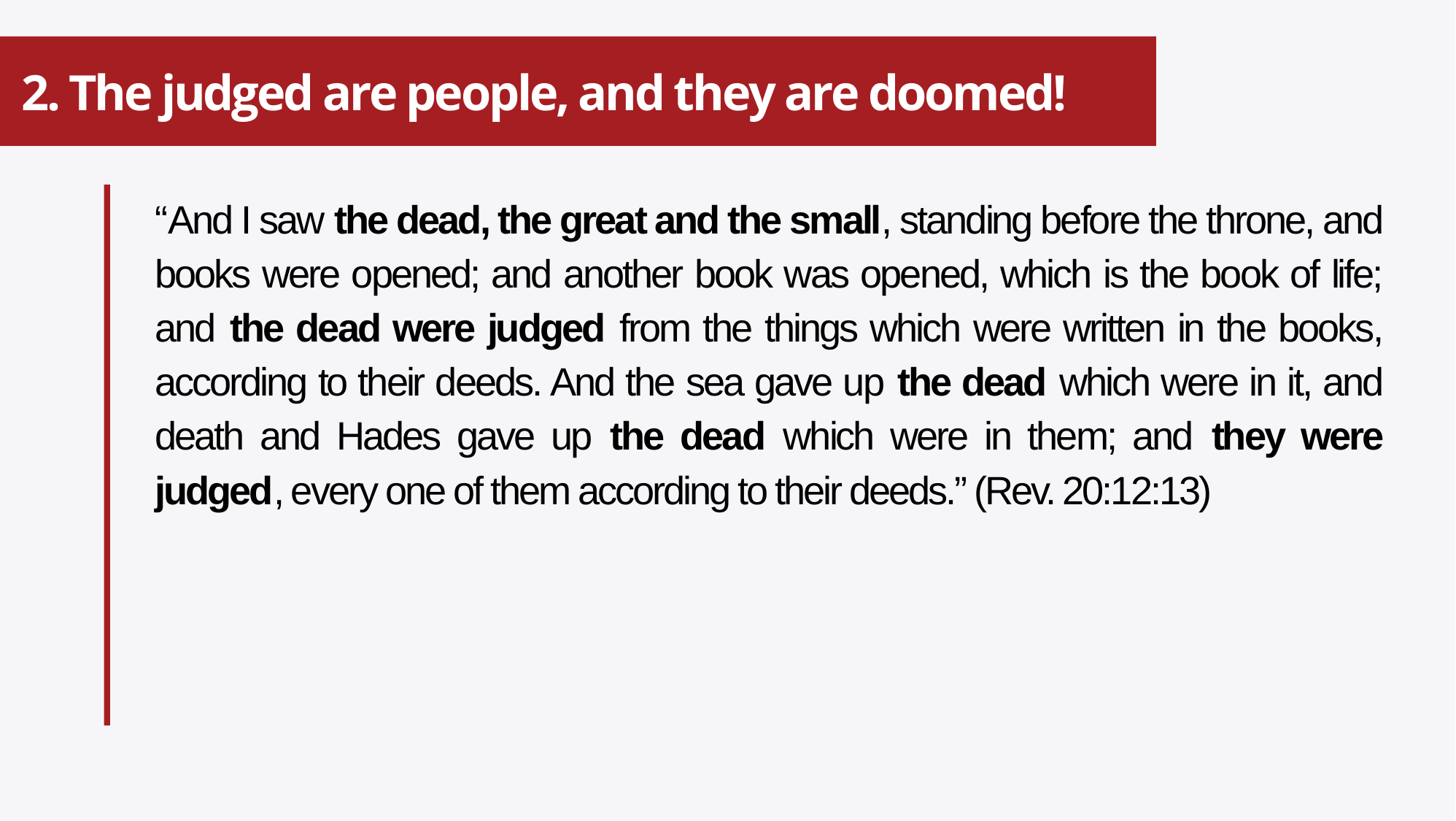

# 2. The judged are people, and they are doomed!
“And I saw the dead, the great and the small, standing before the throne, and books were opened; and another book was opened, which is the book of life; and the dead were judged from the things which were written in the books, according to their deeds. And the sea gave up the dead which were in it, and death and Hades gave up the dead which were in them; and they were judged, every one of them according to their deeds.” (Rev. 20:12:13)